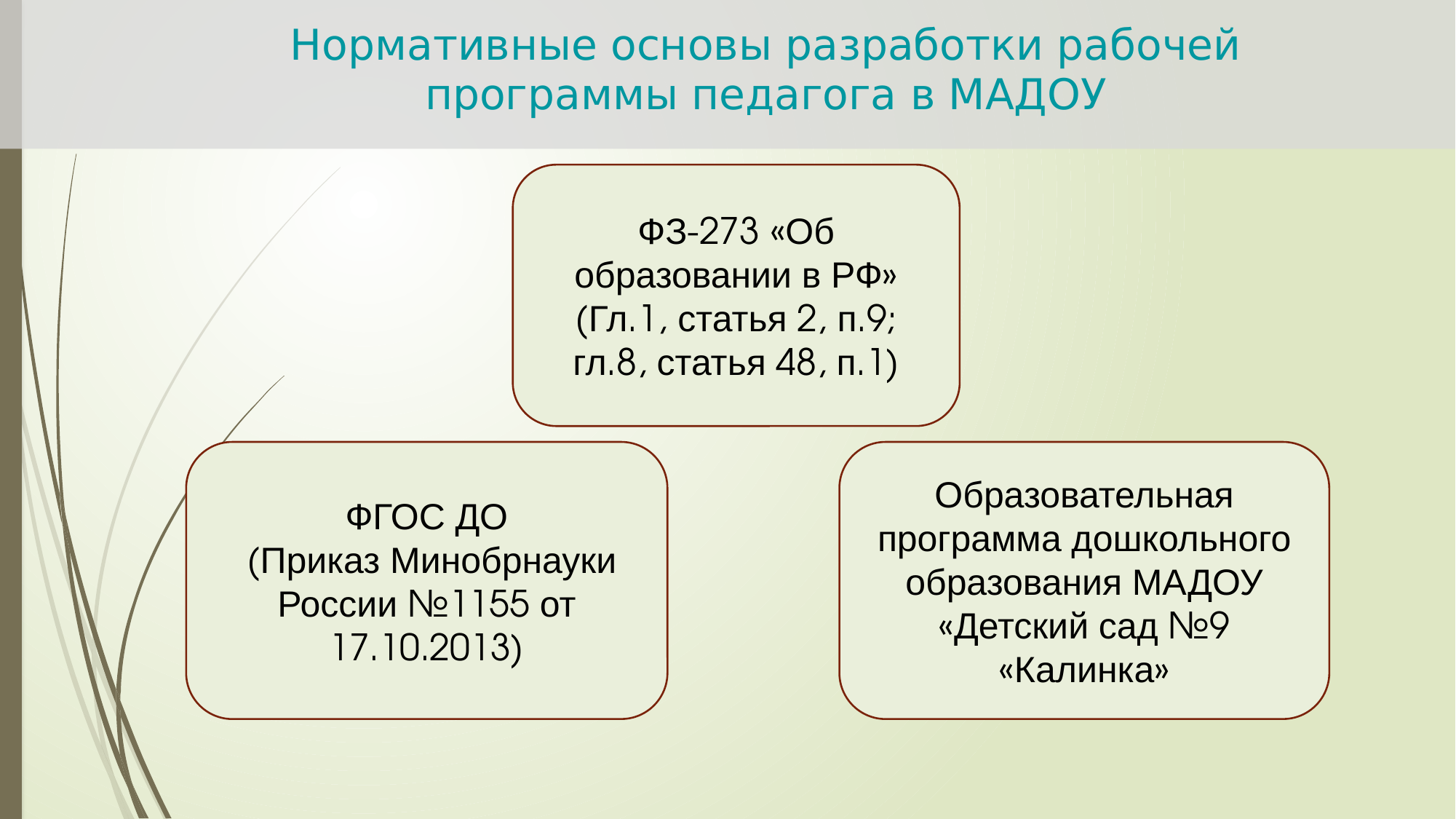

Нормативные основы разработки рабочей программы педагога в МАДОУ

ФЗ-273 «Об образовании в РФ» (Гл.1, статья 2, п.9; гл.8, статья 48, п.1)

ФГОС ДО
 (Приказ Минобрнауки России №1155 от 17.10.2013)
Образовательная программа дошкольного образования МАДОУ «Детский сад №9 «Калинка»